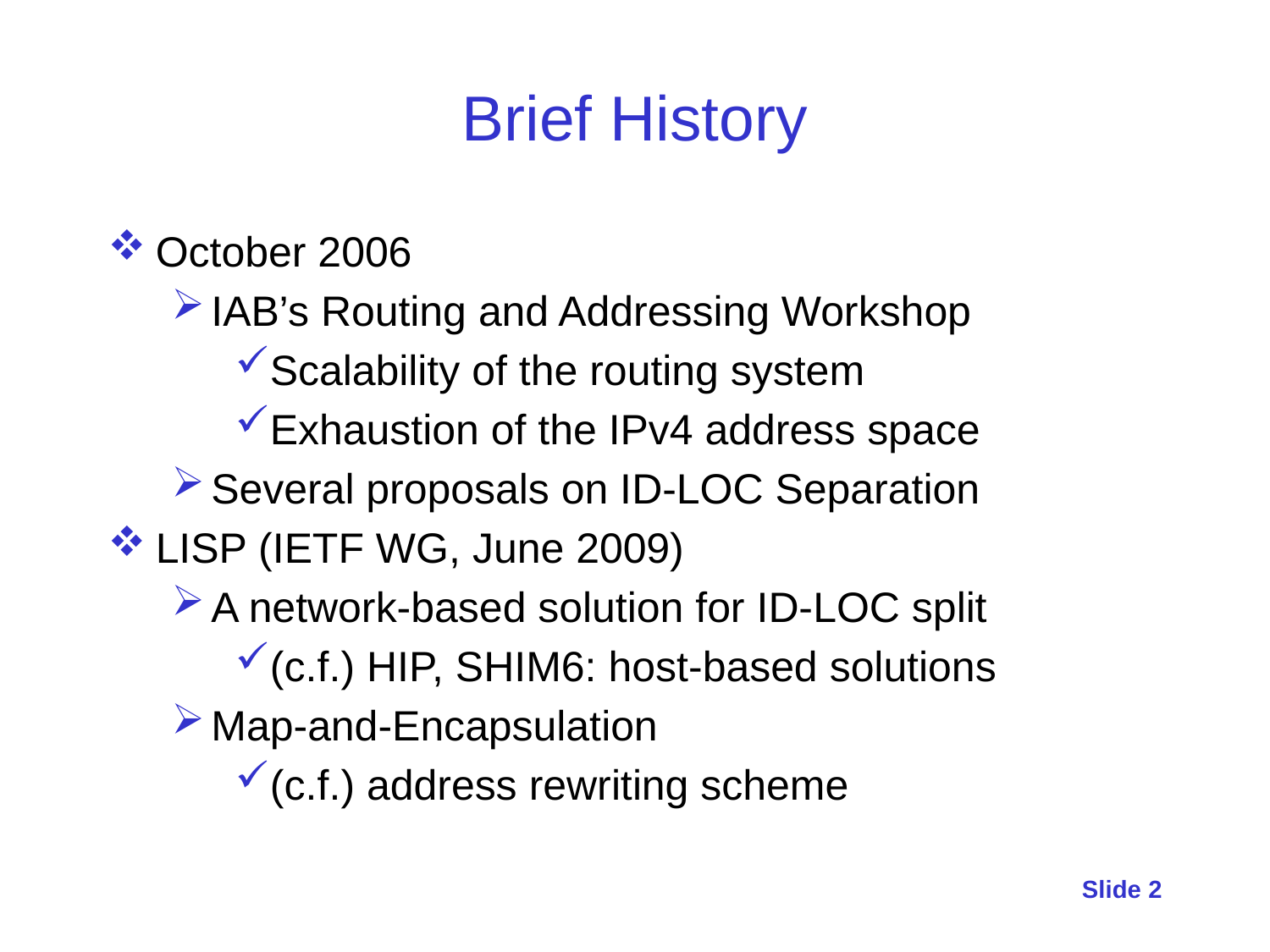

# Brief History
October 2006
IAB’s Routing and Addressing Workshop
Scalability of the routing system
Exhaustion of the IPv4 address space
Several proposals on ID-LOC Separation
LISP (IETF WG, June 2009)
A network-based solution for ID-LOC split
(c.f.) HIP, SHIM6: host-based solutions
Map-and-Encapsulation
(c.f.) address rewriting scheme
Slide 2